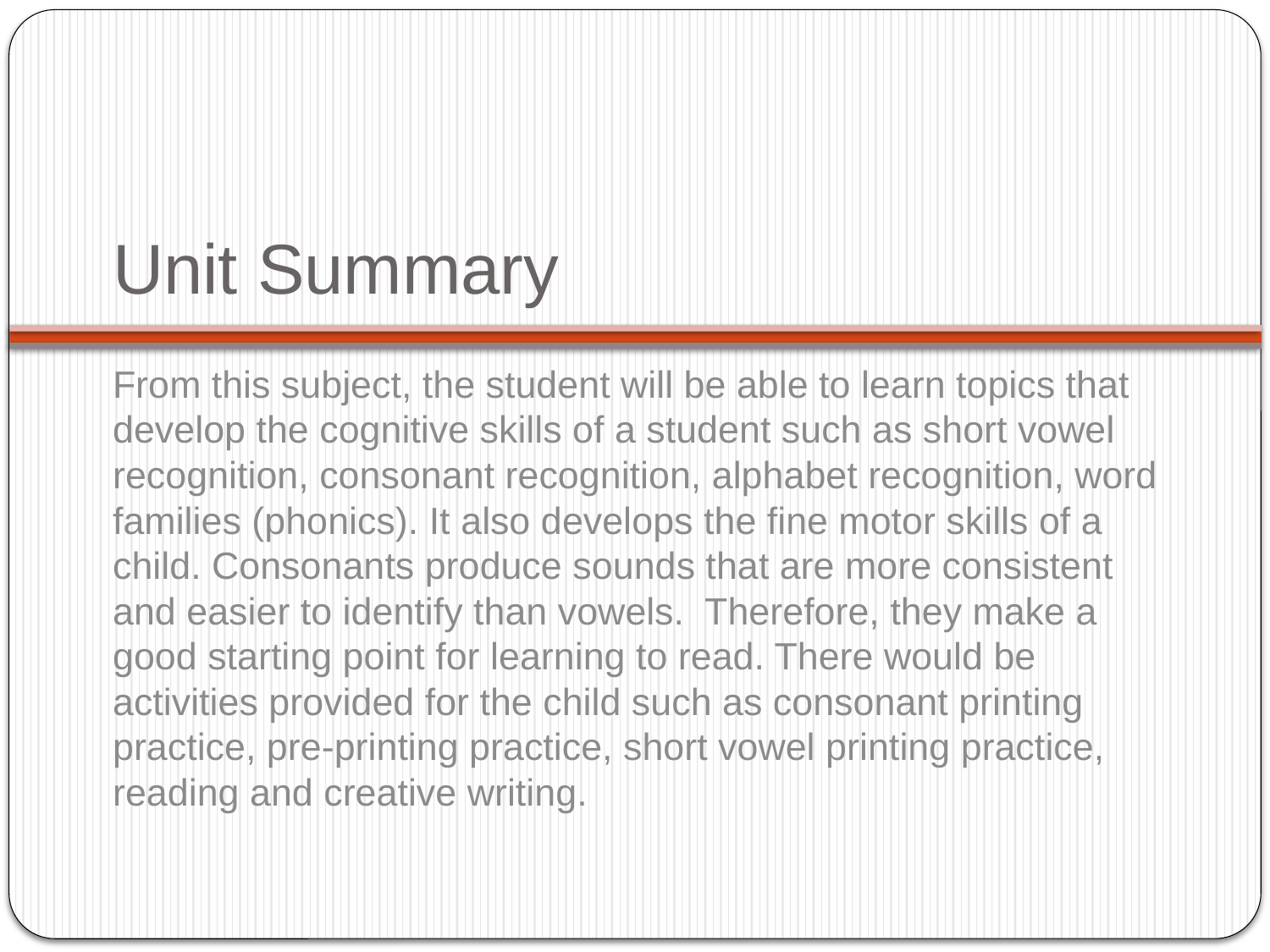

# Unit Summary
From this subject, the student will be able to learn topics that develop the cognitive skills of a student such as short vowel recognition, consonant recognition, alphabet recognition, word families (phonics). It also develops the fine motor skills of a child. Consonants produce sounds that are more consistent and easier to identify than vowels.  Therefore, they make a good starting point for learning to read. There would be activities provided for the child such as consonant printing practice, pre-printing practice, short vowel printing practice, reading and creative writing.